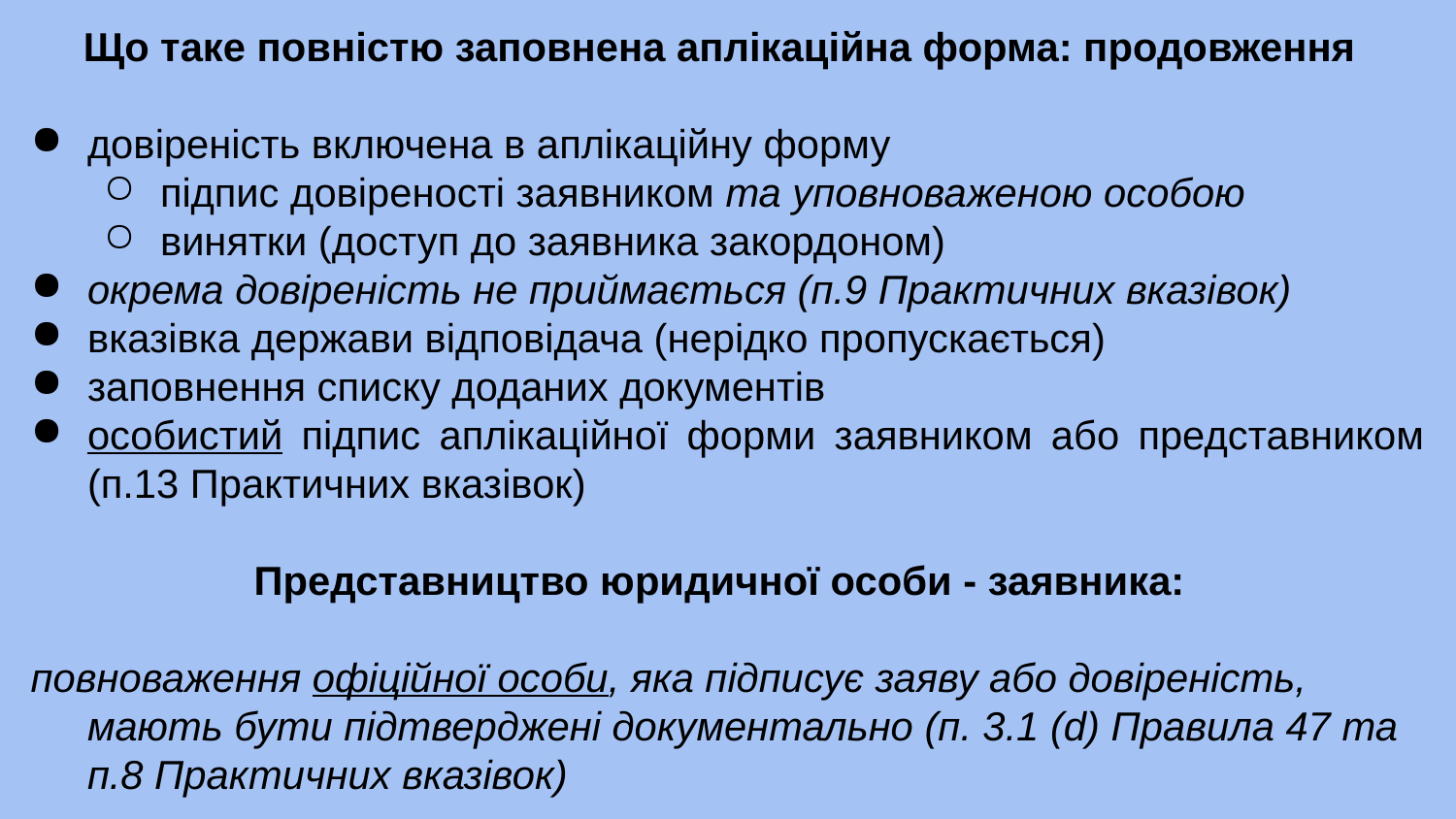

Що таке повністю заповнена аплікаційна форма: продовження

довіреність включена в аплікаційну форму
підпис довіреності заявником та уповноваженою особою
винятки (доступ до заявника закордоном)
окрема довіреність не приймається (п.9 Практичних вказівок)
вказівка держави відповідача (нерідко пропускається)
заповнення списку доданих документів
особистий підпис аплікаційної форми заявником або представником (п.13 Практичних вказівок)

Представництво юридичної особи - заявника:

повноваження офіційної особи, яка підписує заяву або довіреність, мають бути підтверджені документально (п. 3.1 (d) Правила 47 та п.8 Практичних вказівок)